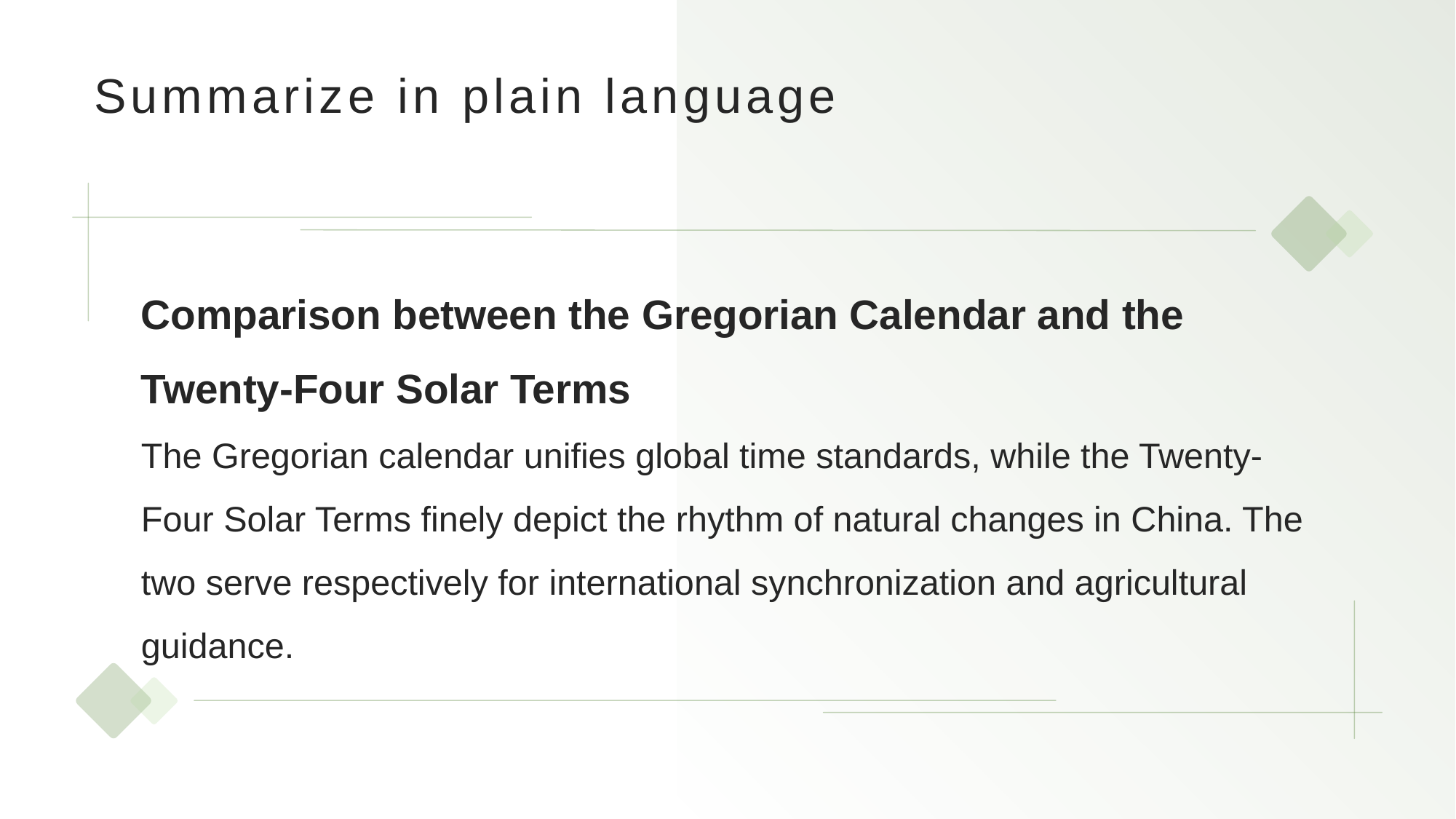

# Summarize in plain language

Comparison between the Gregorian Calendar and the Twenty-Four Solar Terms
The Gregorian calendar unifies global time standards, while the Twenty-Four Solar Terms finely depict the rhythm of natural changes in China. The two serve respectively for international synchronization and agricultural guidance.